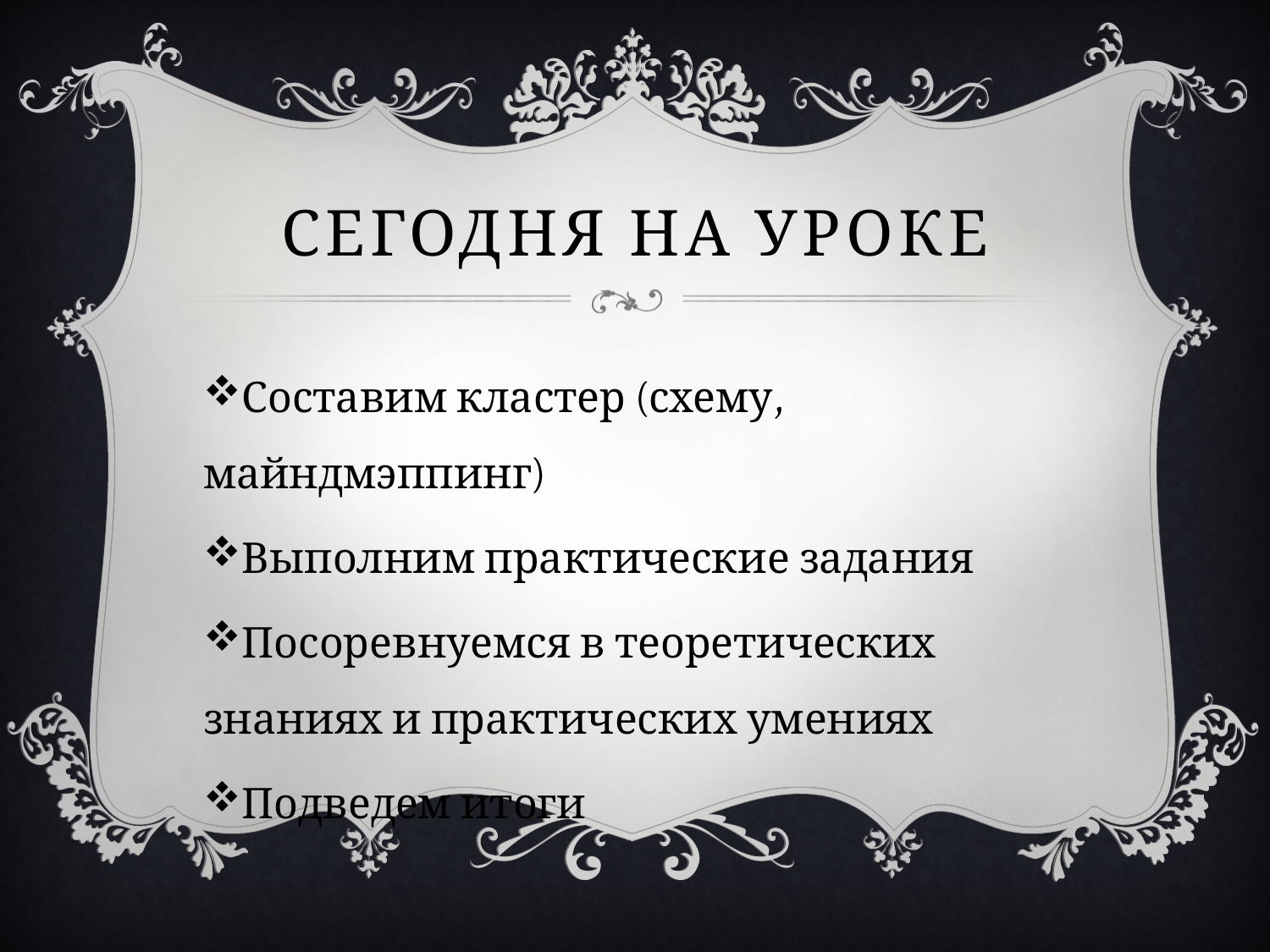

# Сегодня на уроке
Составим кластер (схему, майндмэппинг)
Выполним практические задания
Посоревнуемся в теоретических знаниях и практических умениях
Подведем итоги